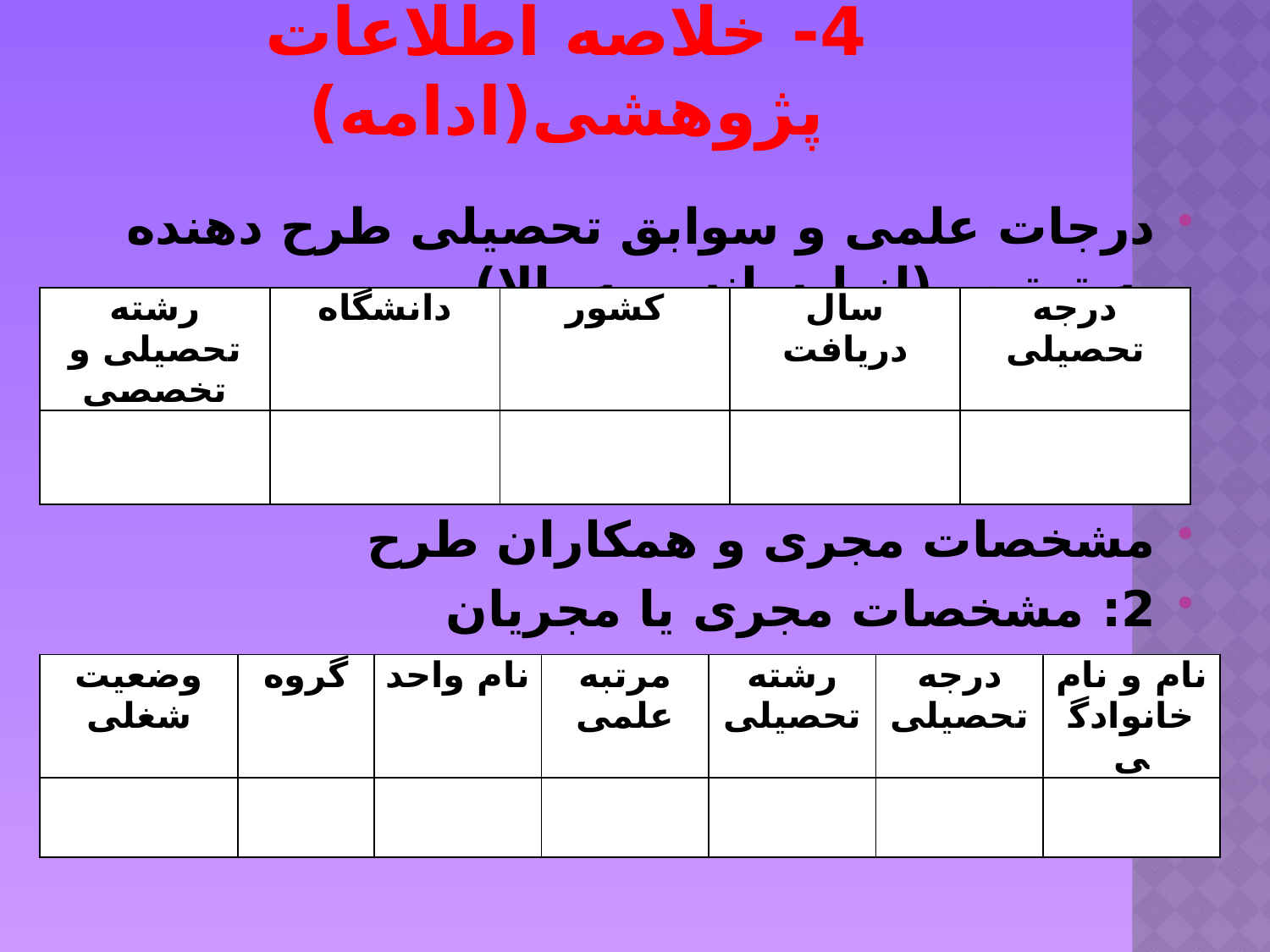

# 4- خلاصه اطلاعات پژوهشی(ادامه)
درجات علمی و سوابق تحصیلی طرح دهنده به ترتیب (از لیسانس به بالا)

مشخصات مجری و همکاران طرح
2: مشخصات مجری یا مجریان

| رشته تحصیلی و تخصصی | دانشگاه | کشور | سال دریافت | درجه تحصیلی |
| --- | --- | --- | --- | --- |
|  |  |  |  |  |
| وضعیت شغلی | گروه | نام واحد | مرتبه علمی | رشته تحصیلی | درجه تحصیلی | نام و نام خانوادگی |
| --- | --- | --- | --- | --- | --- | --- |
|  |  |  |  |  |  |  |